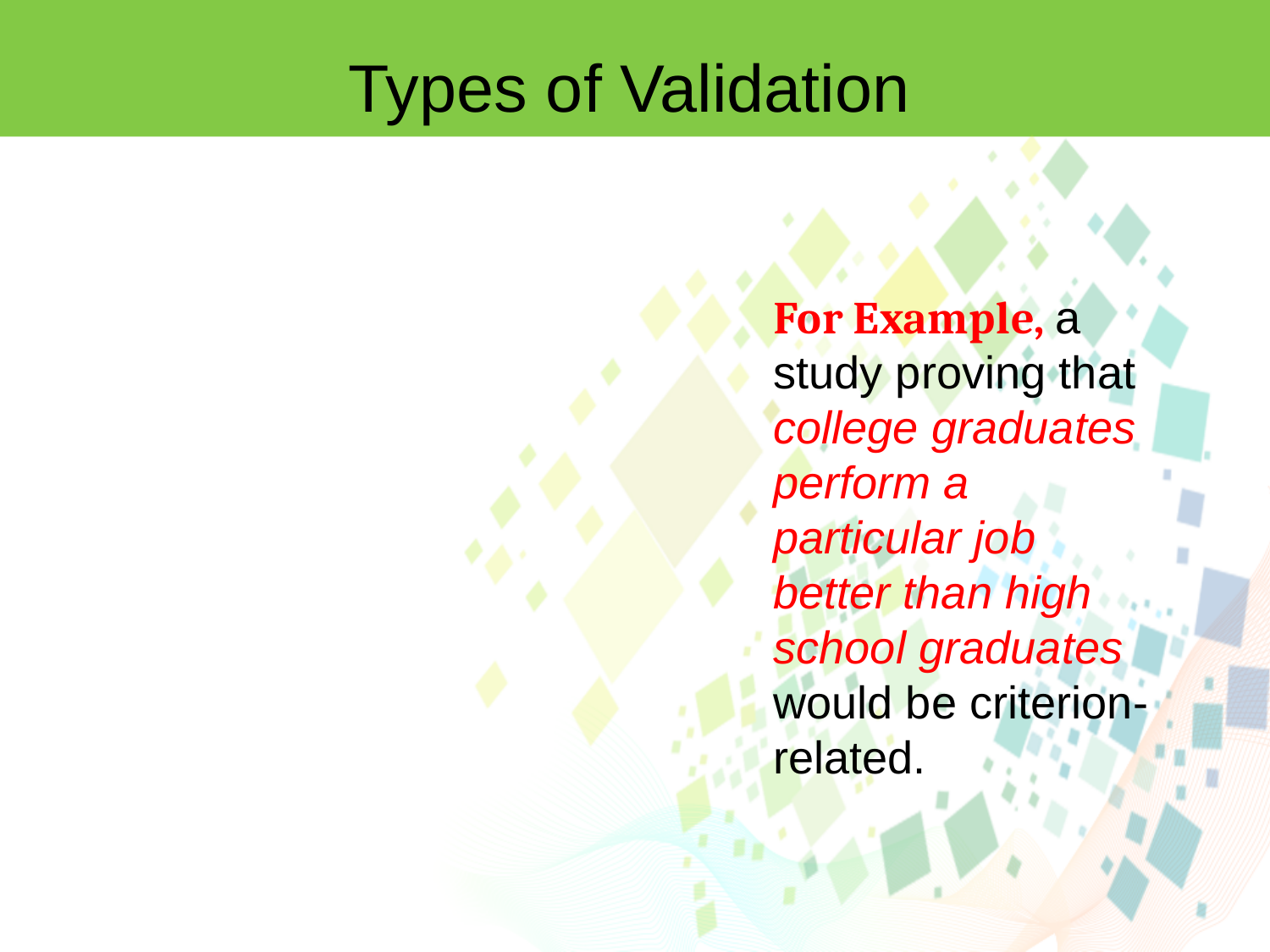

Types of Validation
For Example, a study proving that college graduates perform a particular job better than high school graduates would be criterion-related.